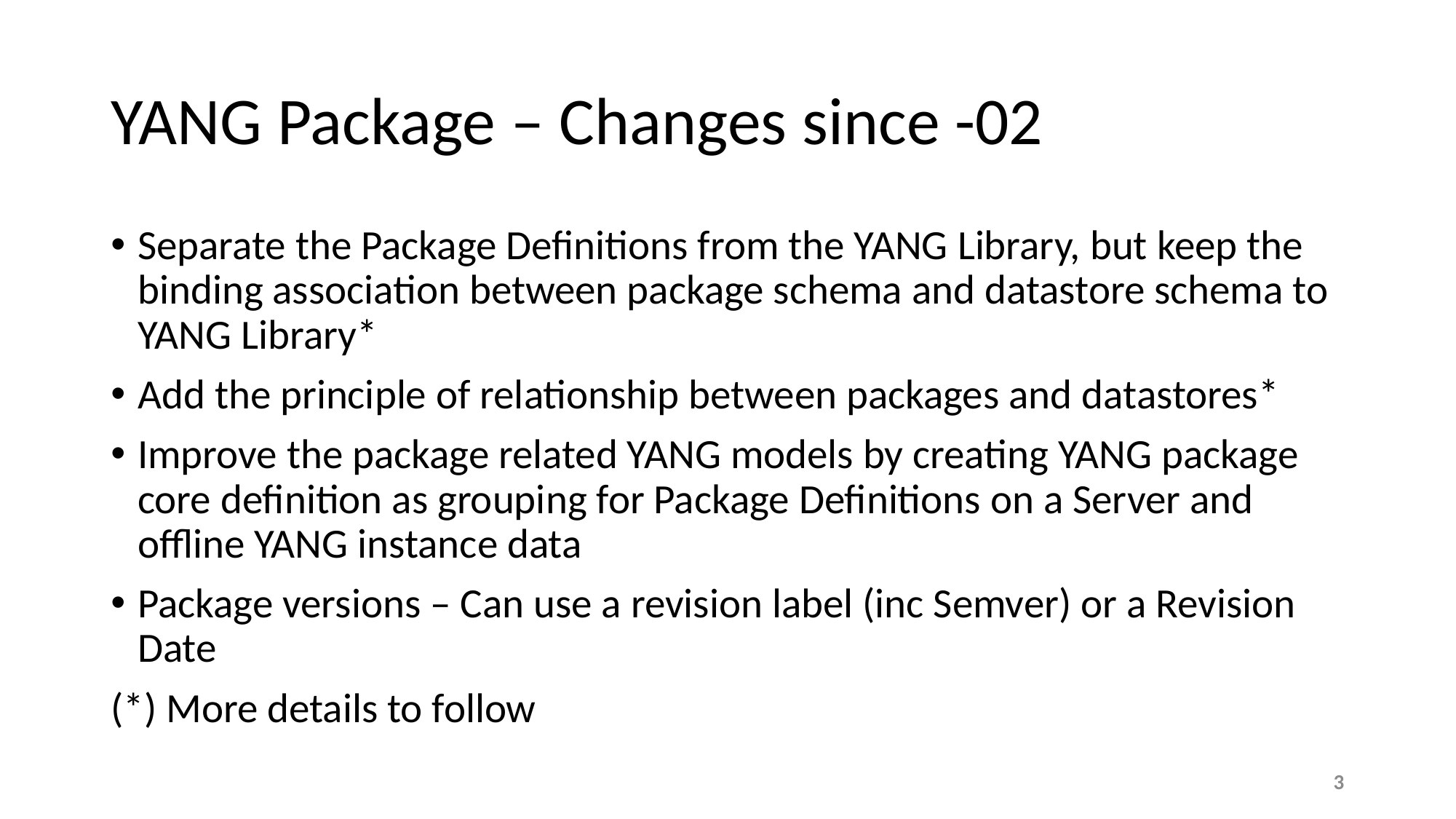

# YANG Package – Changes since -02
Separate the Package Definitions from the YANG Library, but keep the  binding association between package schema and datastore schema to YANG Library*
Add the principle of relationship between packages and datastores*
Improve the package related YANG models by creating YANG package core definition as grouping for Package Definitions on a Server and offline YANG instance data
Package versions – Can use a revision label (inc Semver) or a Revision Date
(*) More details to follow
3